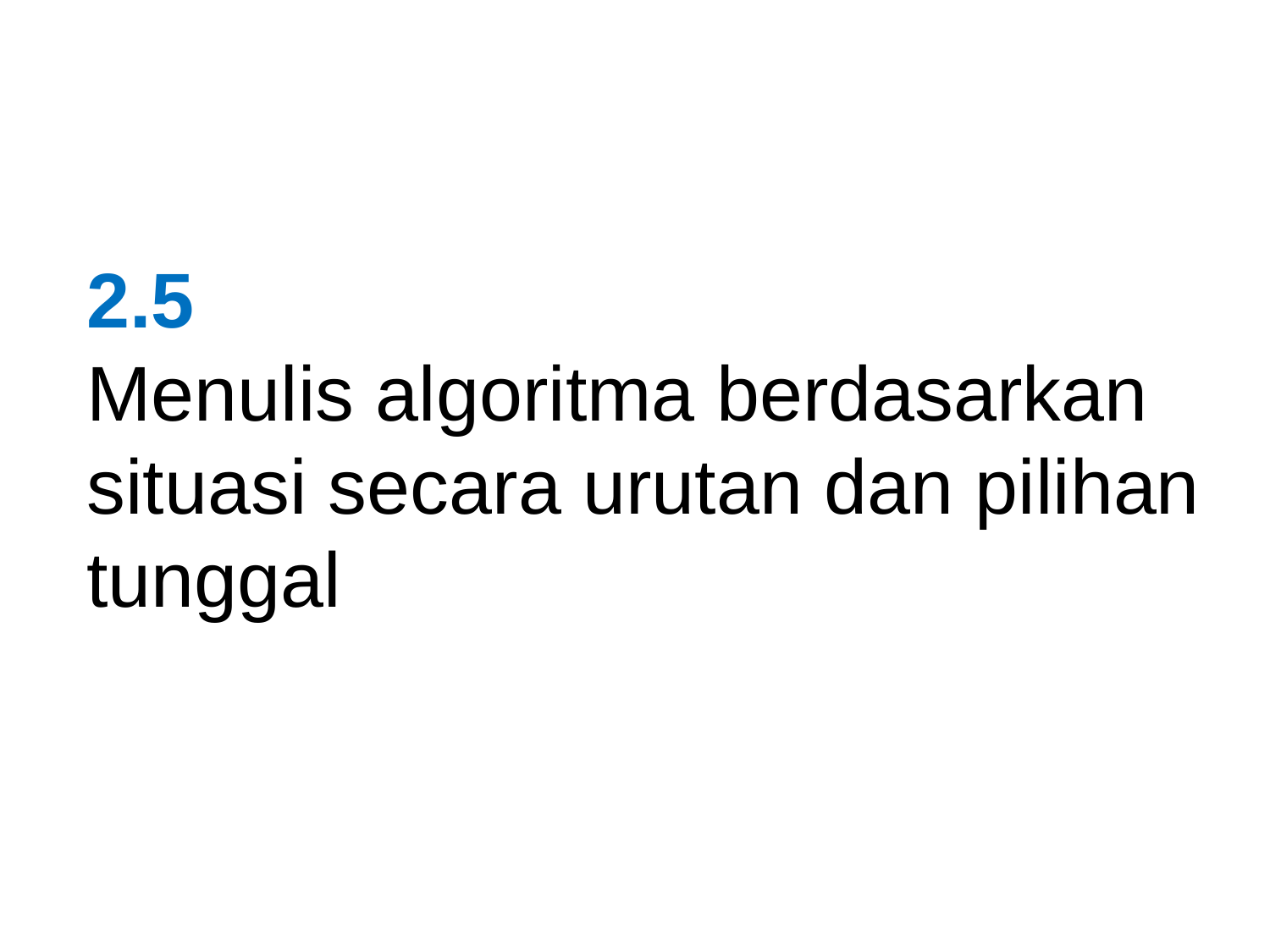

# 2.5 Menulis algoritma berdasarkan situasi secara urutan dan pilihan tunggal